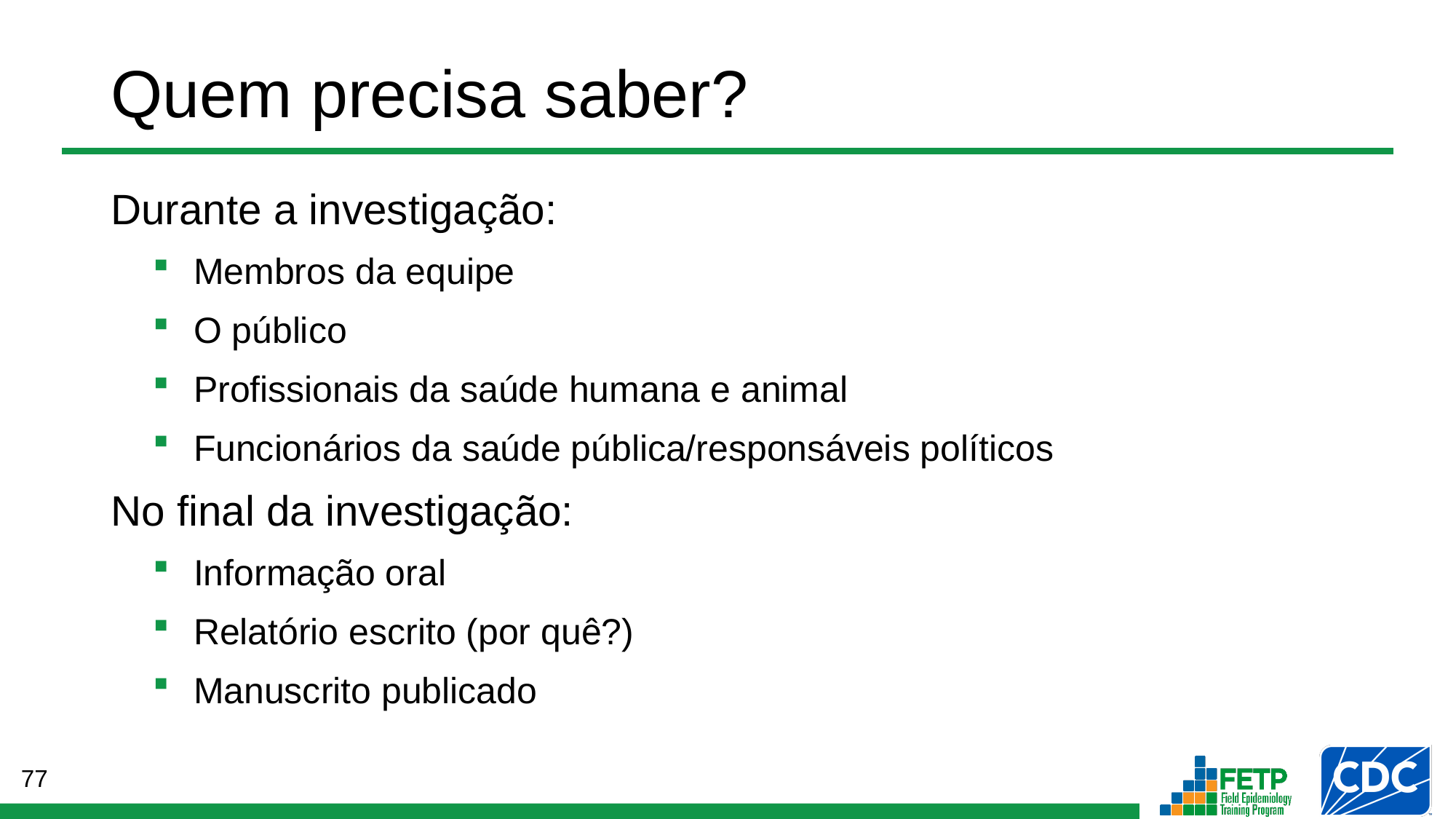

# Quem precisa saber?
Durante a investigação:
Membros da equipe
O público
Profissionais da saúde humana e animal
Funcionários da saúde pública/responsáveis políticos
No final da investigação:
Informação oral
Relatório escrito (por quê?)
Manuscrito publicado